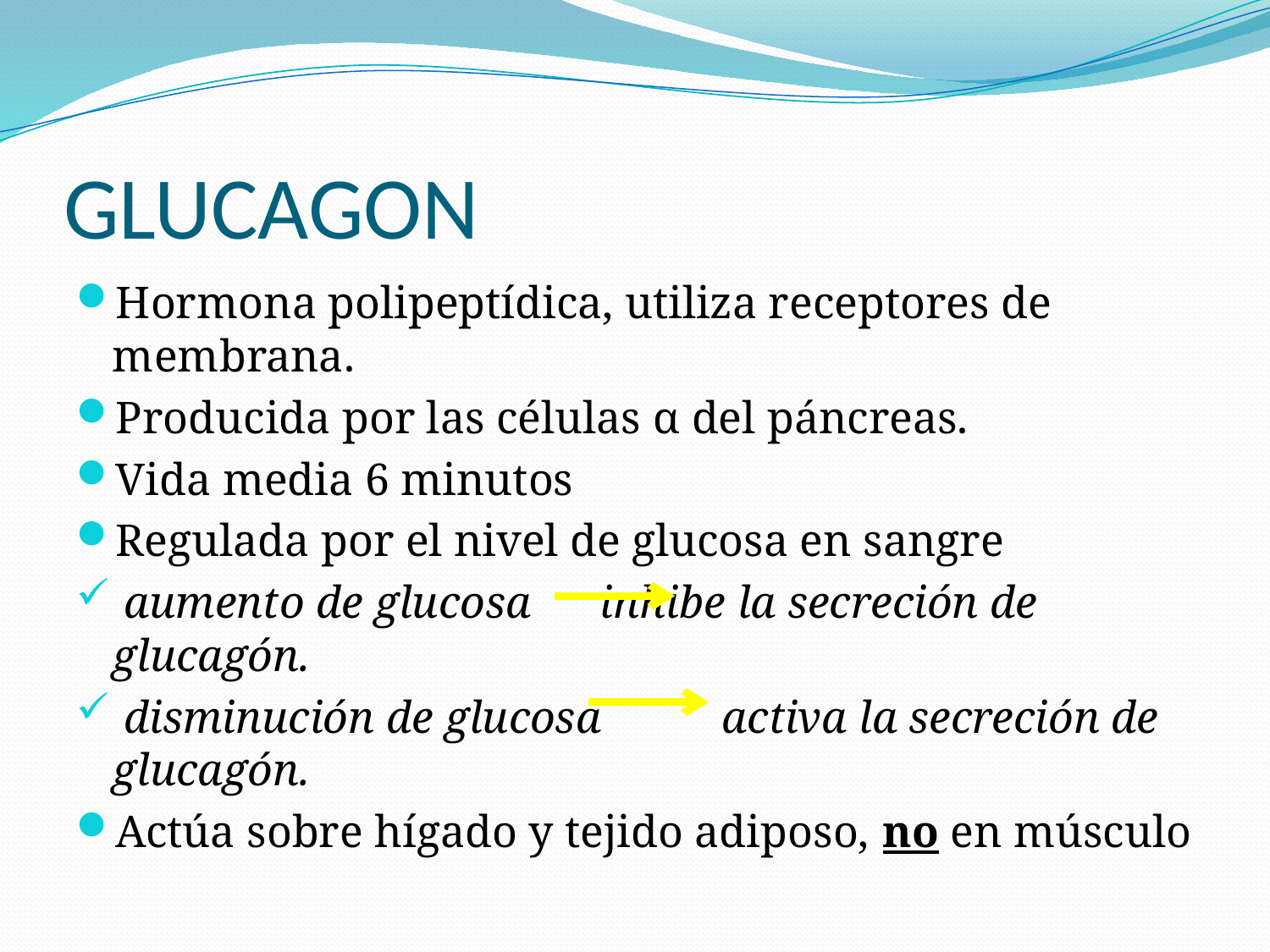

# GLUCAGON
Hormona polipeptídica, utiliza receptores de membrana.
Producida por las células α del páncreas.
Vida media 6 minutos
Regulada por el nivel de glucosa en sangre
 aumento de glucosa		inhibe la secreción de glucagón.
 disminución de glucosa		activa la secreción de glucagón.
Actúa sobre hígado y tejido adiposo, no en músculo